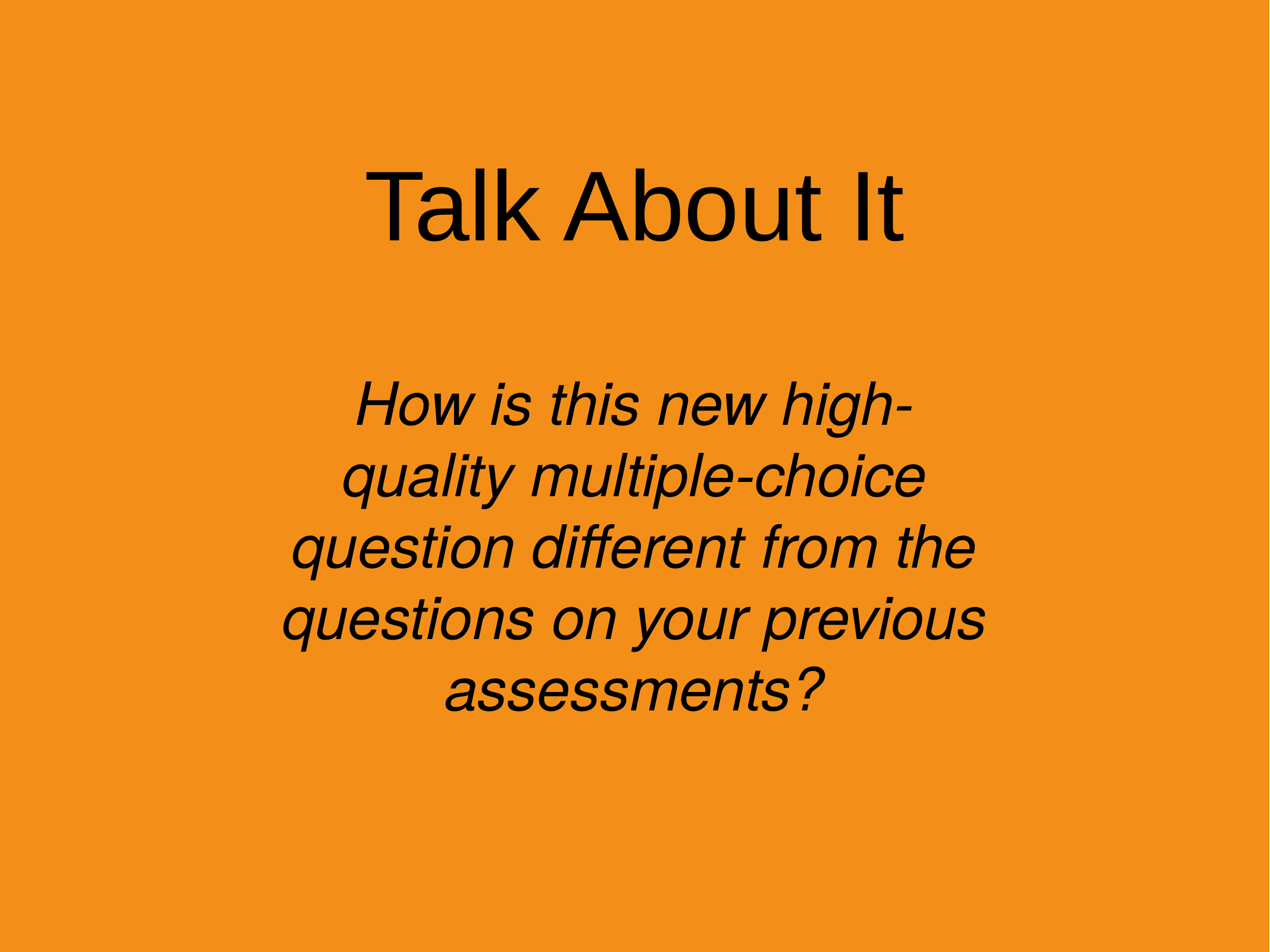

# Talk About It
How is this new high-quality multiple-choice question different from the questions on your previous assessments?